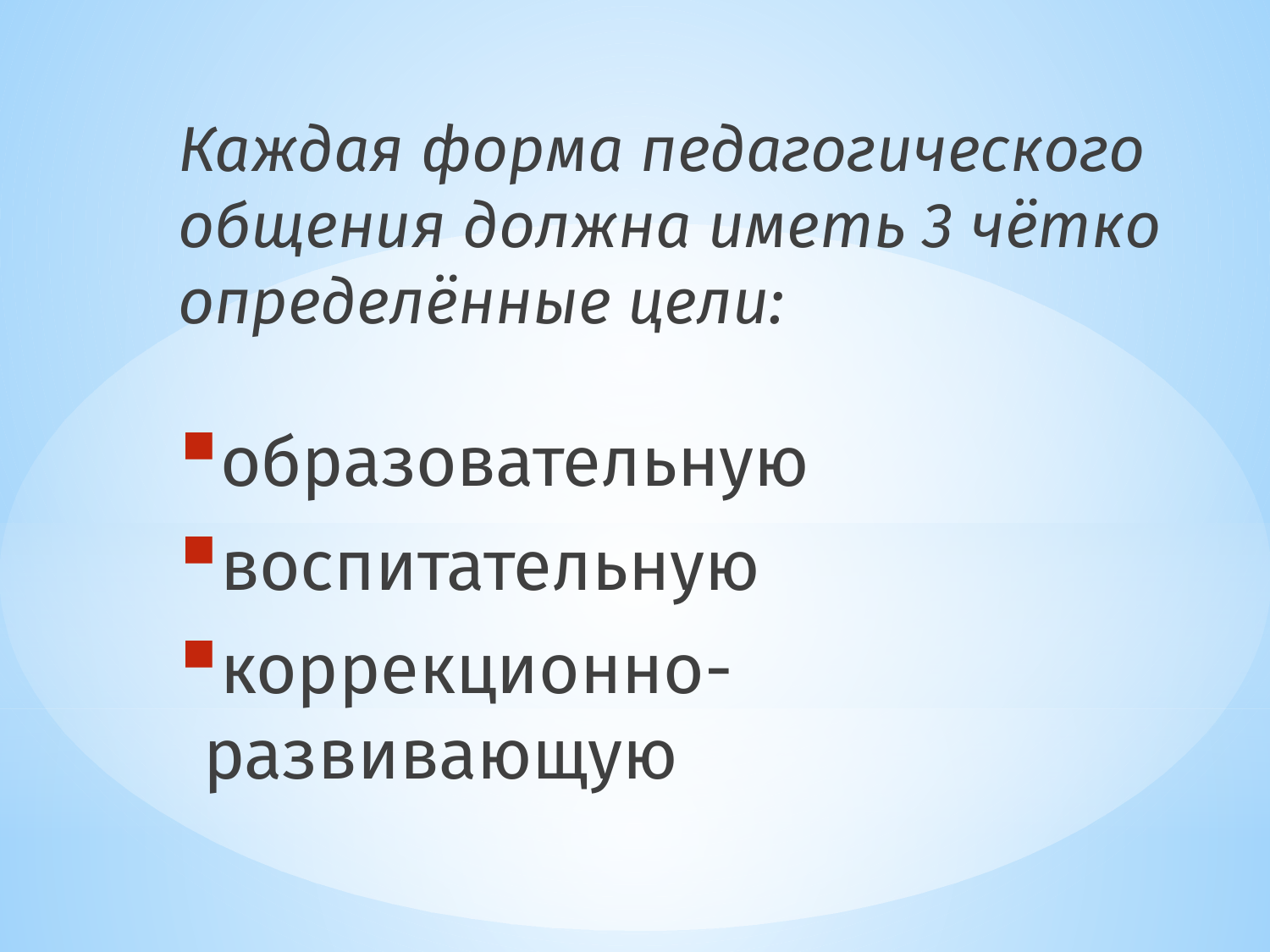

Каждая форма педагогического общения должна иметь 3 чётко определённые цели:

образовательную
воспитательную
коррекционно-развивающую